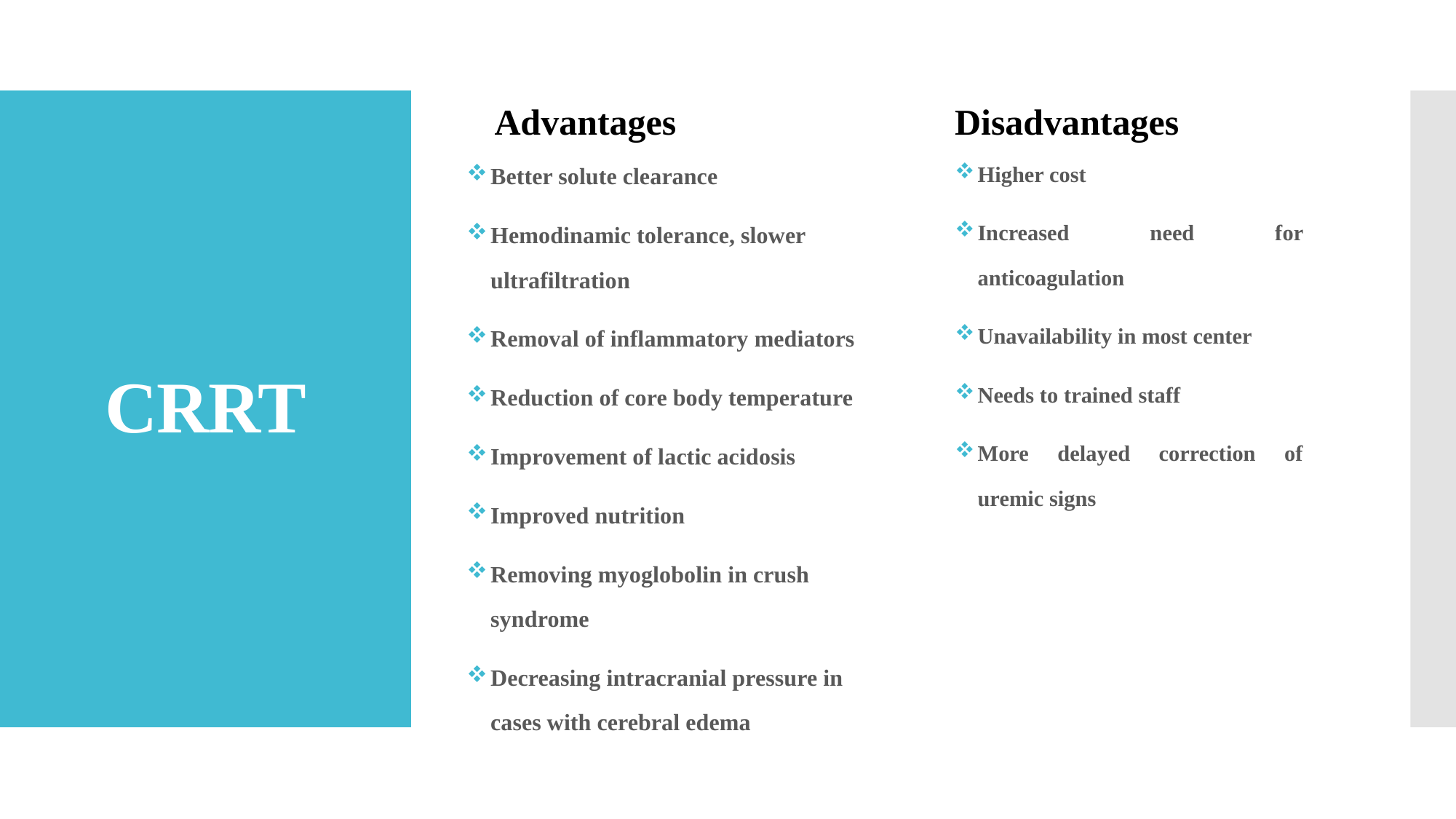

Disadvantages
Advantages
# CRRT
Better solute clearance
Hemodinamic tolerance, slower ultrafiltration
Removal of inflammatory mediators
Reduction of core body temperature
Improvement of lactic acidosis
Improved nutrition
Removing myoglobolin in crush syndrome
Decreasing intracranial pressure in cases with cerebral edema
Higher cost
Increased need for anticoagulation
Unavailability in most center
Needs to trained staff
More delayed correction of uremic signs